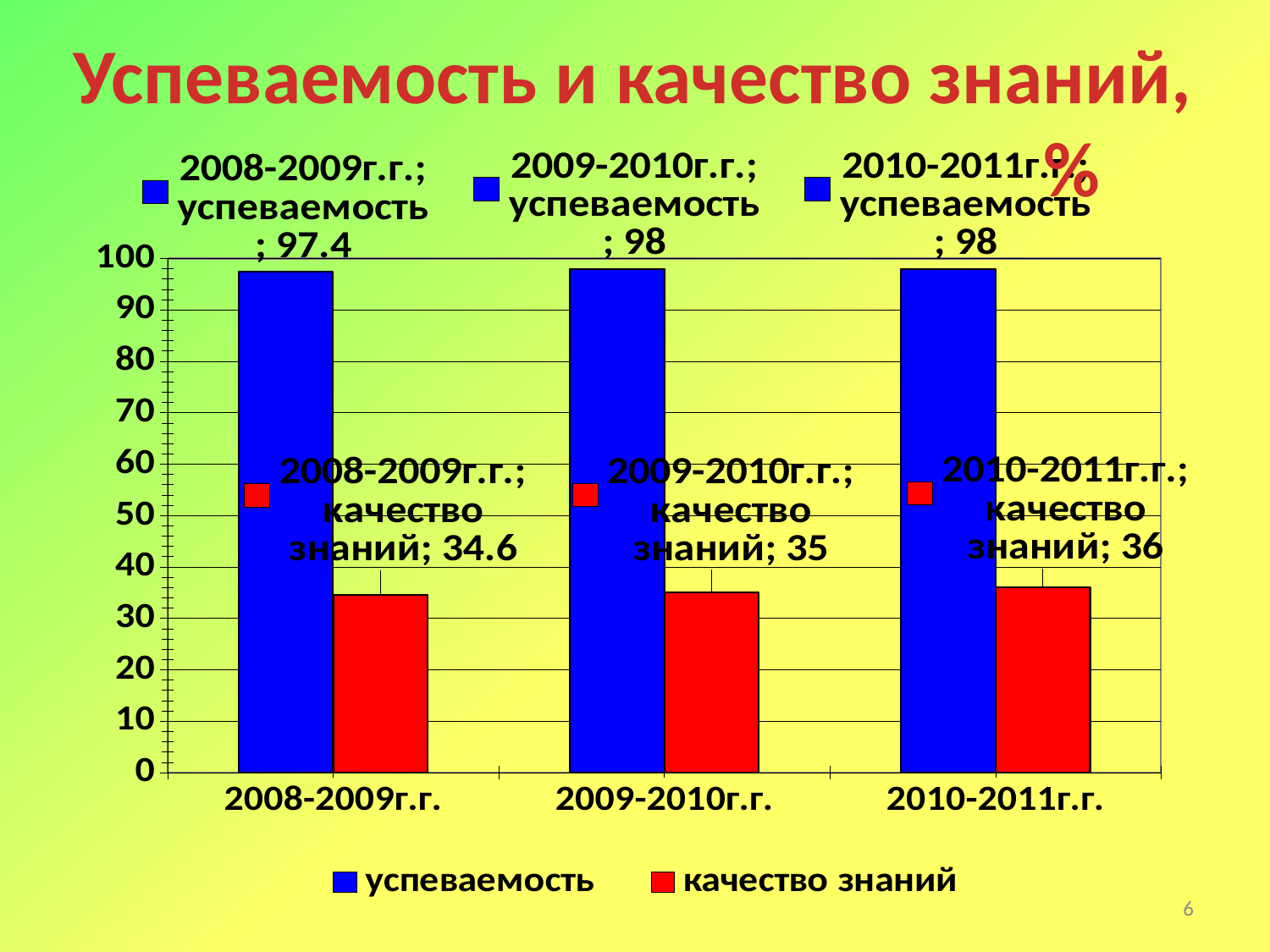

Успеваемость и качество знаний,
                                                  %

### Chart

| Category | успеваемость | качество знаний |
|---|---|---|
| 2008-2009г.г. | 97.4 | 34.6 |
| 2009-2010г.г. | 98.0 | 35.0 |
| 2010-2011г.г. | 98.0 | 36.0 |
6